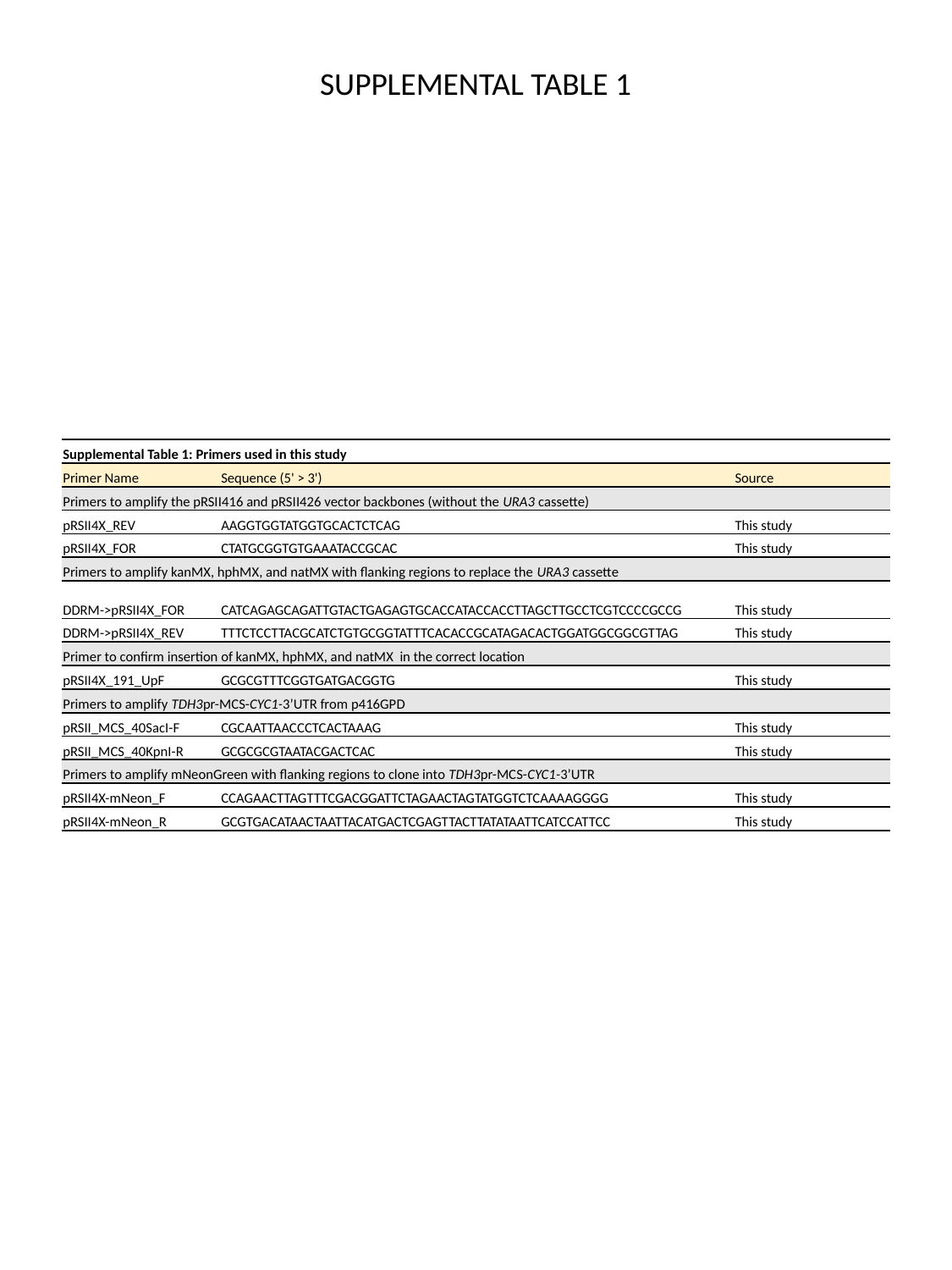

SUPPLEMENTAL TABLE 1
| Supplemental Table 1: Primers used in this study |  |  |
| --- | --- | --- |
| Primer Name | Sequence (5' > 3') | Source |
| Primers to amplify the pRSII416 and pRSII426 vector backbones (without the URA3 cassette) |  |  |
| pRSII4X\_REV | AAGGTGGTATGGTGCACTCTCAG | This study |
| pRSII4X\_FOR | CTATGCGGTGTGAAATACCGCAC | This study |
| Primers to amplify kanMX, hphMX, and natMX with flanking regions to replace the URA3 cassette |  |  |
| DDRM->pRSII4X\_FOR | CATCAGAGCAGATTGTACTGAGAGTGCACCATACCACCTTAGCTTGCCTCGTCCCCGCCG | This study |
| DDRM->pRSII4X\_REV | TTTCTCCTTACGCATCTGTGCGGTATTTCACACCGCATAGACACTGGATGGCGGCGTTAG | This study |
| Primer to confirm insertion of kanMX, hphMX, and natMX in the correct location |  |  |
| pRSII4X\_191\_UpF | GCGCGTTTCGGTGATGACGGTG | This study |
| Primers to amplify TDH3pr-MCS-CYC1-3’UTR from p416GPD |  |  |
| pRSII\_MCS\_40SacI-F | CGCAATTAACCCTCACTAAAG | This study |
| pRSII\_MCS\_40KpnI-R | GCGCGCGTAATACGACTCAC | This study |
| Primers to amplify mNeonGreen with flanking regions to clone into TDH3pr-MCS-CYC1-3’UTR |  |  |
| pRSII4X-mNeon\_F | CCAGAACTTAGTTTCGACGGATTCTAGAACTAGTATGGTCTCAAAAGGGG | This study |
| pRSII4X-mNeon\_R | GCGTGACATAACTAATTACATGACTCGAGTTACTTATATAATTCATCCATTCC | This study |